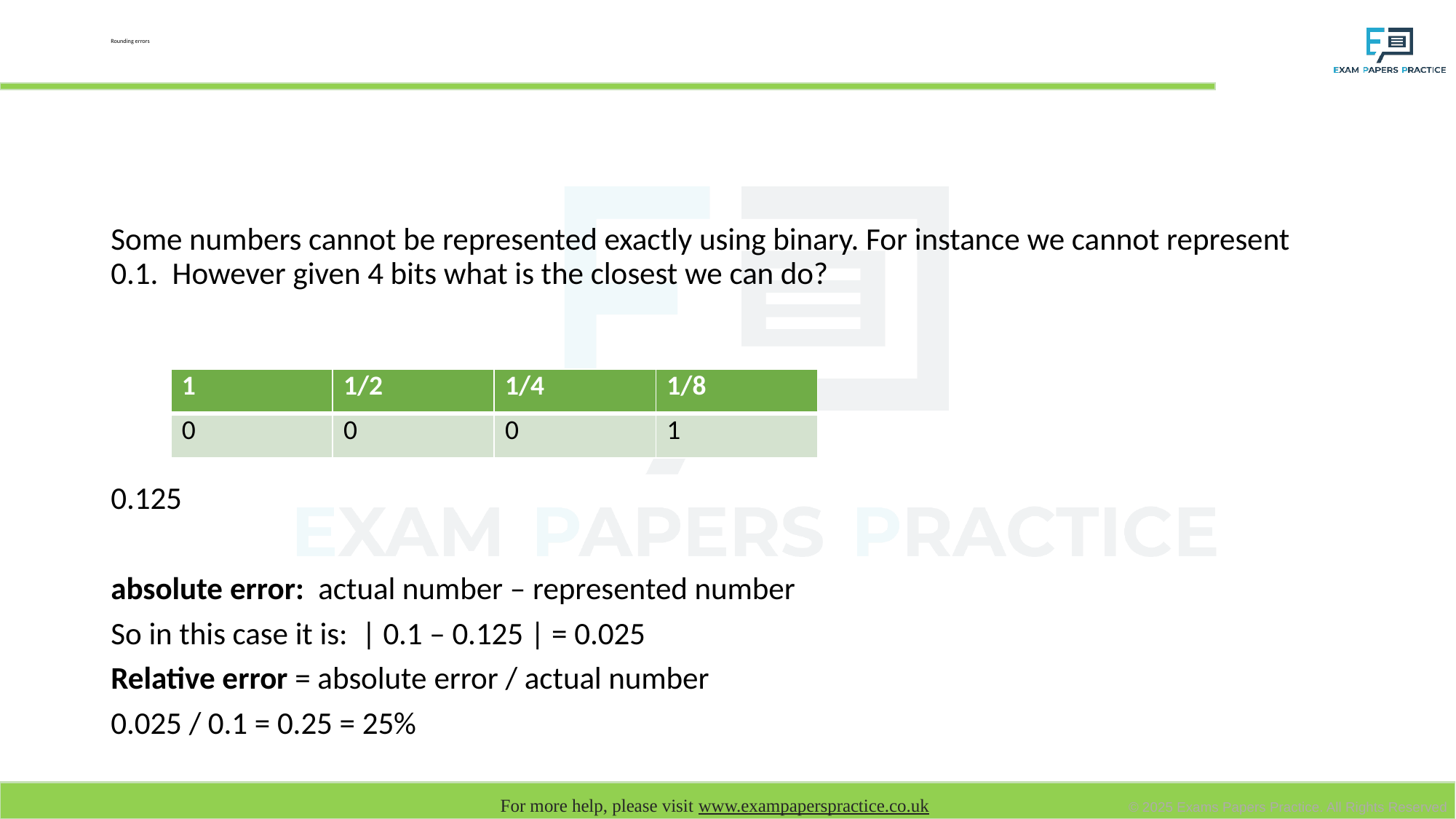

# Rounding errors
Some numbers cannot be represented exactly using binary. For instance we cannot represent 0.1.  However given 4 bits what is the closest we can do?

0.125

absolute error:  actual number – represented number
So in this case it is:  | 0.1 – 0.125 | = 0.025
Relative error = absolute error / actual number
0.025 / 0.1 = 0.25 = 25%

| 1 | 1/2 | 1/4 | 1/8 |
| --- | --- | --- | --- |
| 0 | 0 | 0 | 1 |